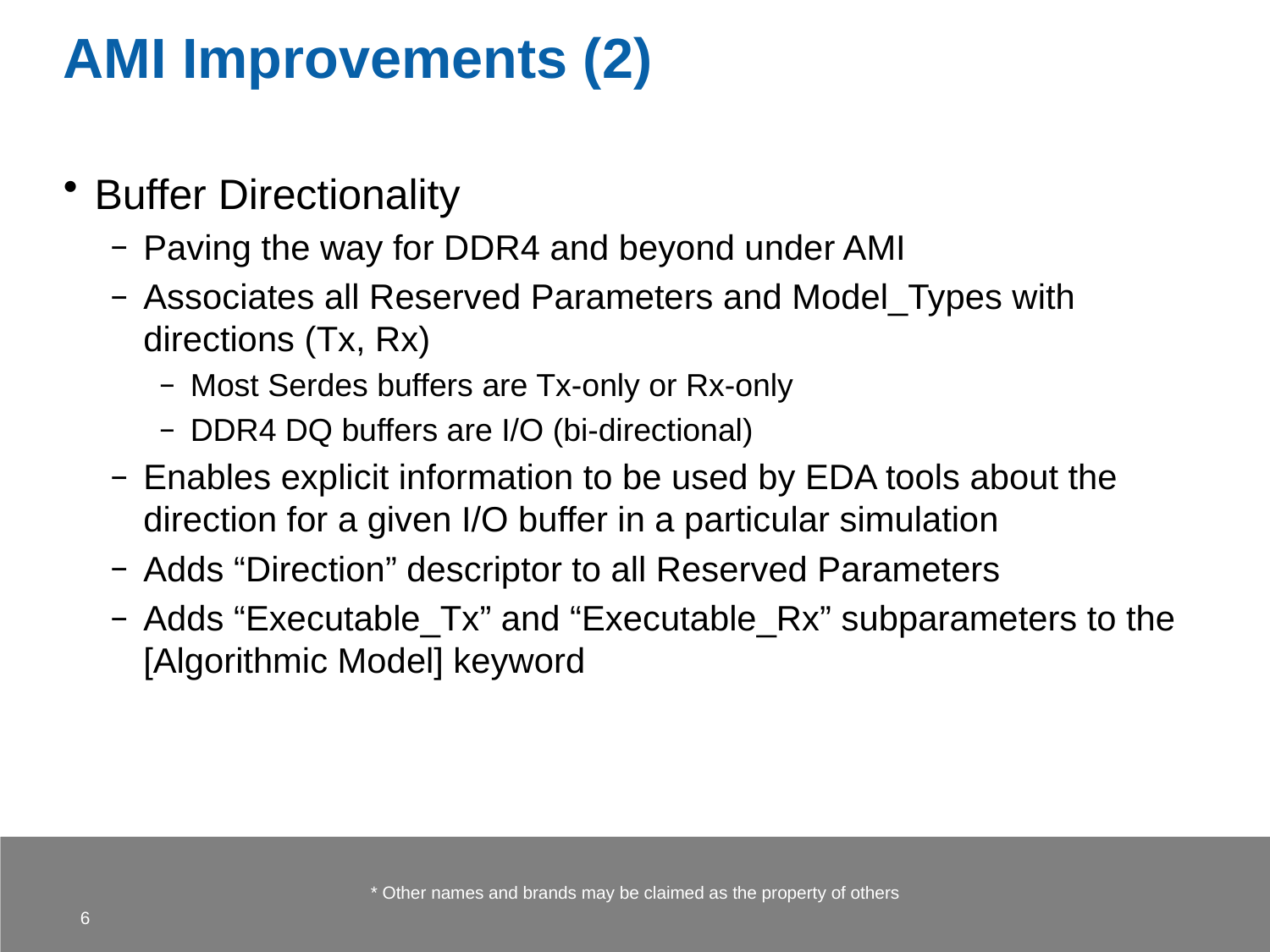

# AMI Improvements (2)
Buffer Directionality
Paving the way for DDR4 and beyond under AMI
Associates all Reserved Parameters and Model_Types with directions (Tx, Rx)
Most Serdes buffers are Tx-only or Rx-only
DDR4 DQ buffers are I/O (bi-directional)
Enables explicit information to be used by EDA tools about the direction for a given I/O buffer in a particular simulation
Adds “Direction” descriptor to all Reserved Parameters
Adds “Executable_Tx” and “Executable_Rx” subparameters to the [Algorithmic Model] keyword